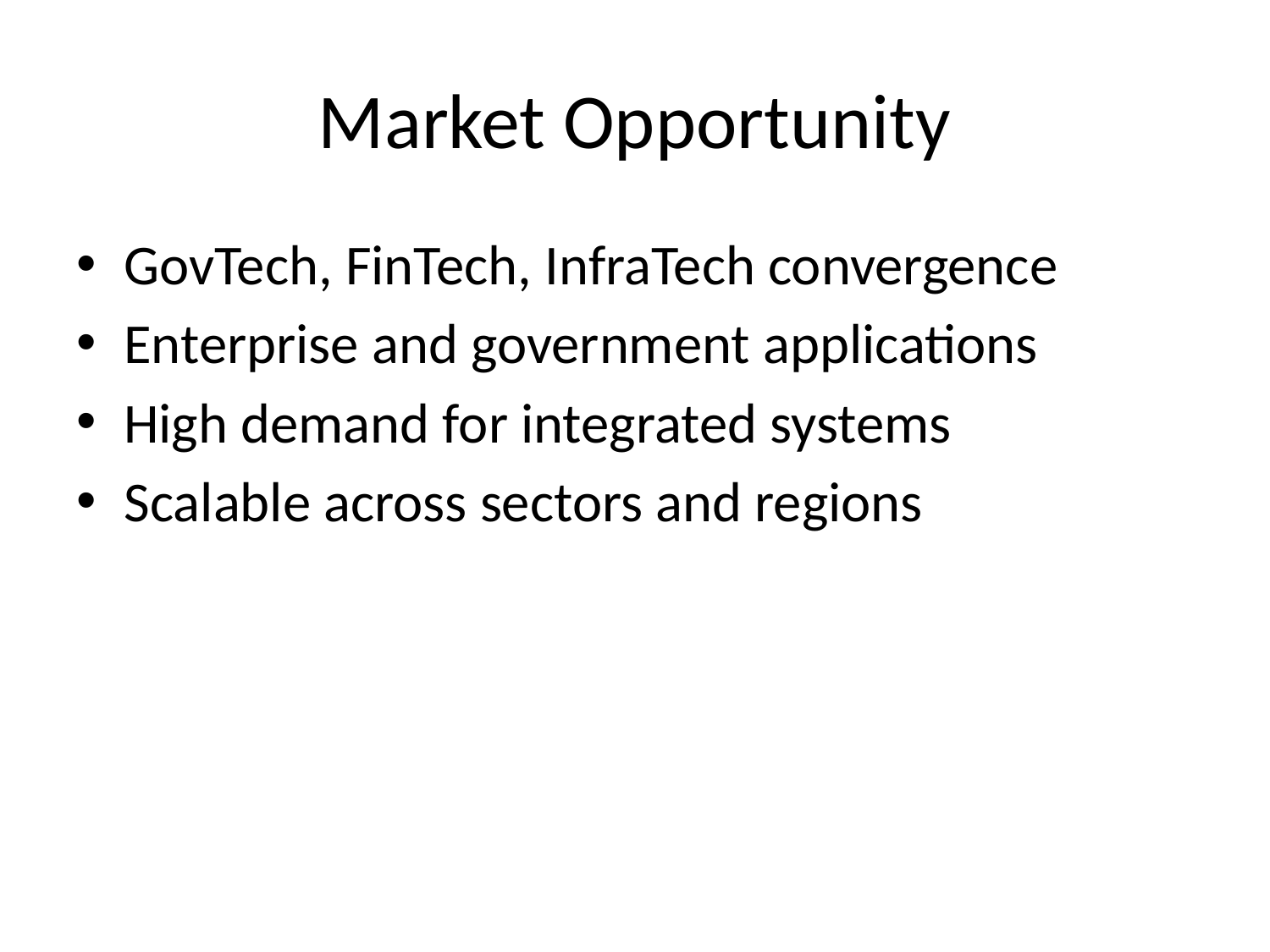

# Market Opportunity
GovTech, FinTech, InfraTech convergence
Enterprise and government applications
High demand for integrated systems
Scalable across sectors and regions